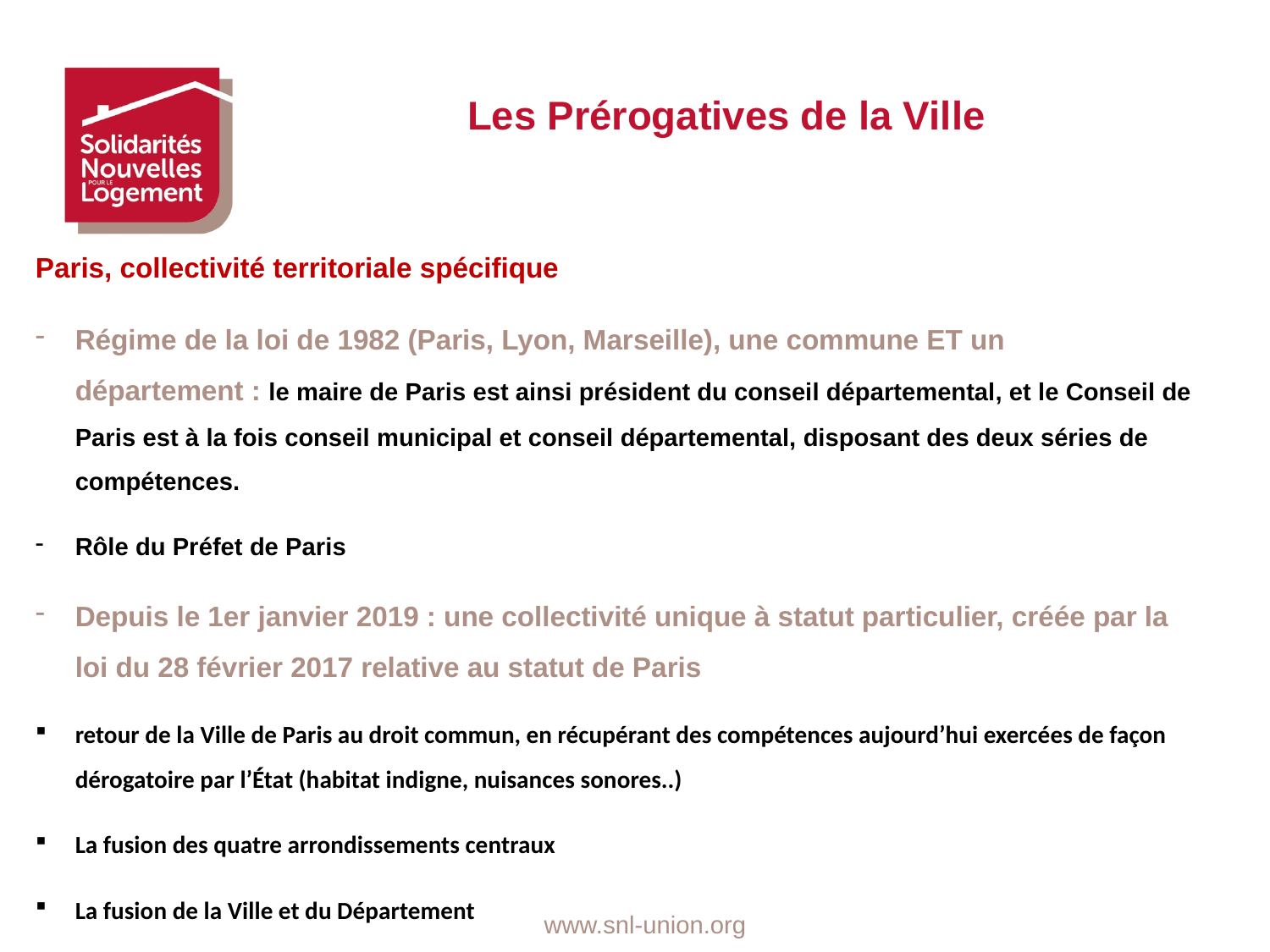

# Les Prérogatives de la Ville
Paris, collectivité territoriale spécifique
Régime de la loi de 1982 (Paris, Lyon, Marseille), une commune ET un département : le maire de Paris est ainsi président du conseil départemental, et le Conseil de Paris est à la fois conseil municipal et conseil départemental, disposant des deux séries de compétences.
Rôle du Préfet de Paris
Depuis le 1er janvier 2019 : une collectivité unique à statut particulier, créée par la loi du 28 février 2017 relative au statut de Paris
retour de la Ville de Paris au droit commun, en récupérant des compétences aujourd’hui exercées de façon dérogatoire par l’État (habitat indigne, nuisances sonores..)
La fusion des quatre arrondissements centraux
La fusion de la Ville et du Département
Le renforcement du rôle des maires d’arrondissements (ex : propreté)